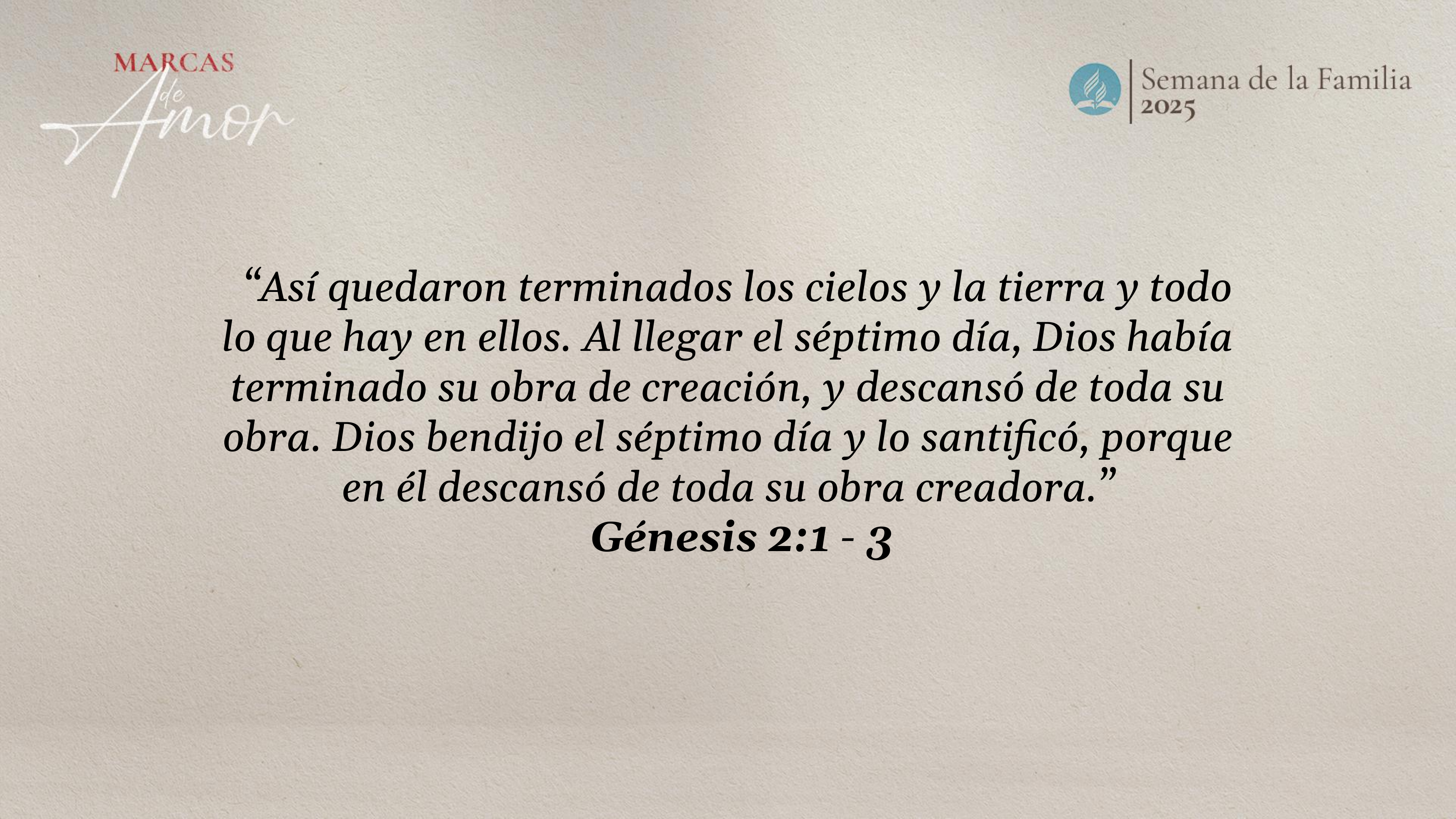

“Así quedaron terminados los cielos y la tierra y todo lo que hay en ellos. Al llegar el séptimo día, Dios había terminado su obra de creación, y descansó de toda su obra. Dios bendijo el séptimo día y lo santificó, porque en él descansó de toda su obra creadora.”
Génesis 2:1 - 3